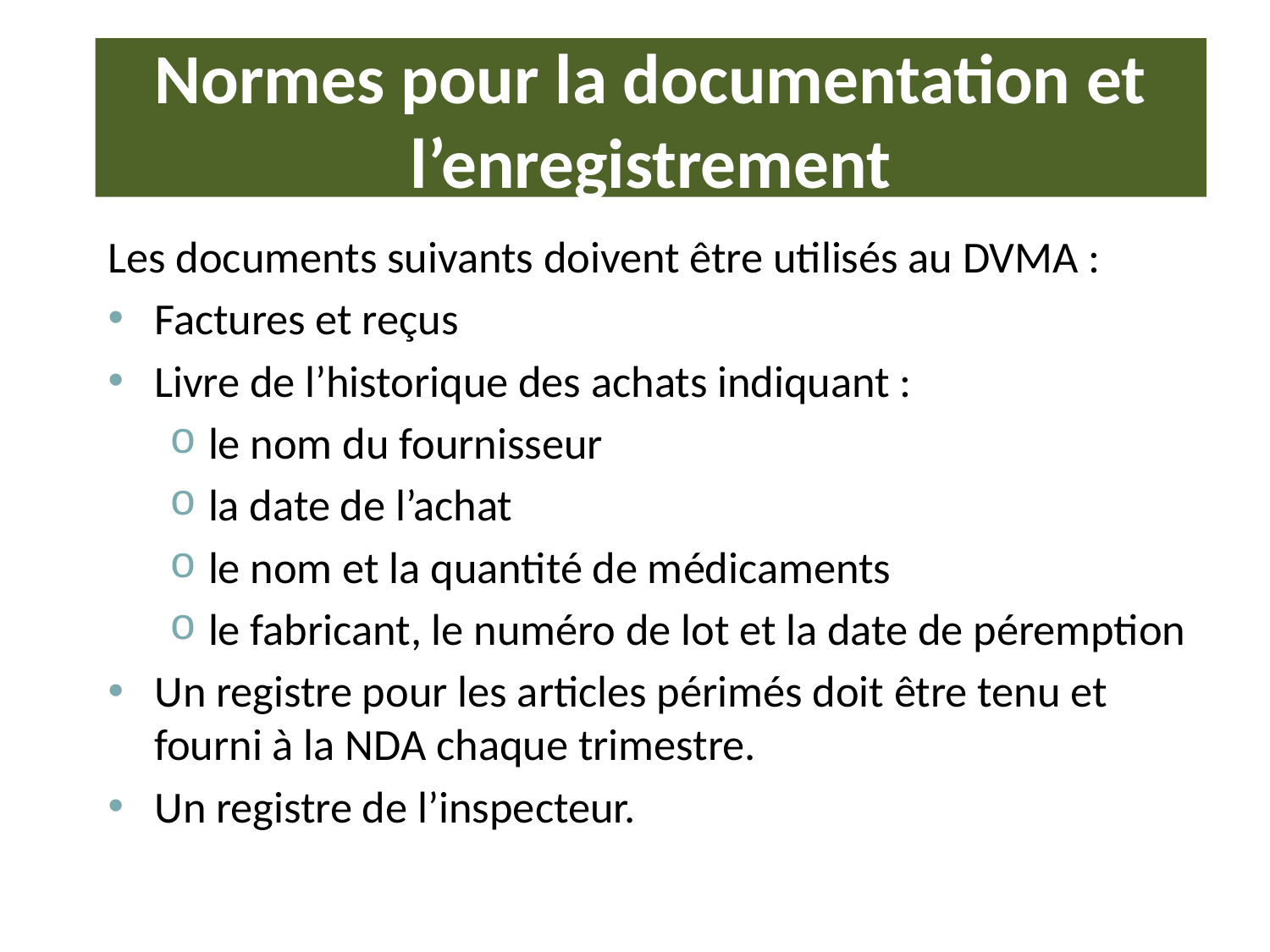

# Normes pour la documentation et l’enregistrement
Les documents suivants doivent être utilisés au DVMA :
Factures et reçus
Livre de l’historique des achats indiquant :
le nom du fournisseur
la date de l’achat
le nom et la quantité de médicaments
le fabricant, le numéro de lot et la date de péremption
Un registre pour les articles périmés doit être tenu et fourni à la NDA chaque trimestre.
Un registre de l’inspecteur.